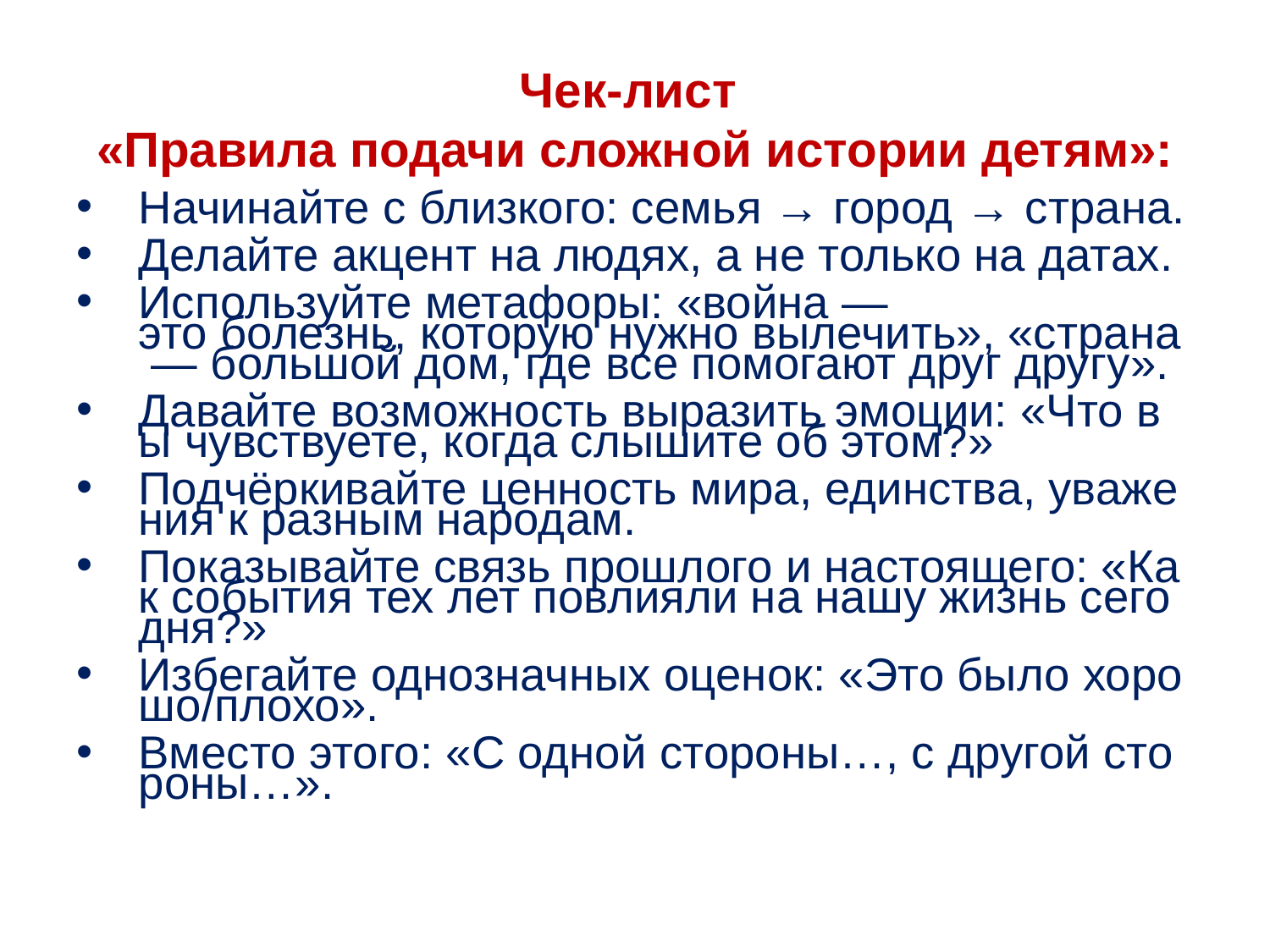

# Чек‑лист  «Правила подачи сложной истории детям»:
Начинайте с близкого: семья → город → страна.
Делайте акцент на людях, а не только на датах.
Используйте метафоры: «война — это болезнь, которую нужно вылечить», «страна — большой дом, где все помогают друг другу».
Давайте возможность выразить эмоции: «Что вы чувствуете, когда слышите об этом?»
Подчёркивайте ценность мира, единства, уважения к разным народам.
Показывайте связь прошлого и настоящего: «Как события тех лет повлияли на нашу жизнь сегодня?»
Избегайте однозначных оценок: «Это было хорошо/плохо».
Вместо этого: «С одной стороны…, с другой стороны…».